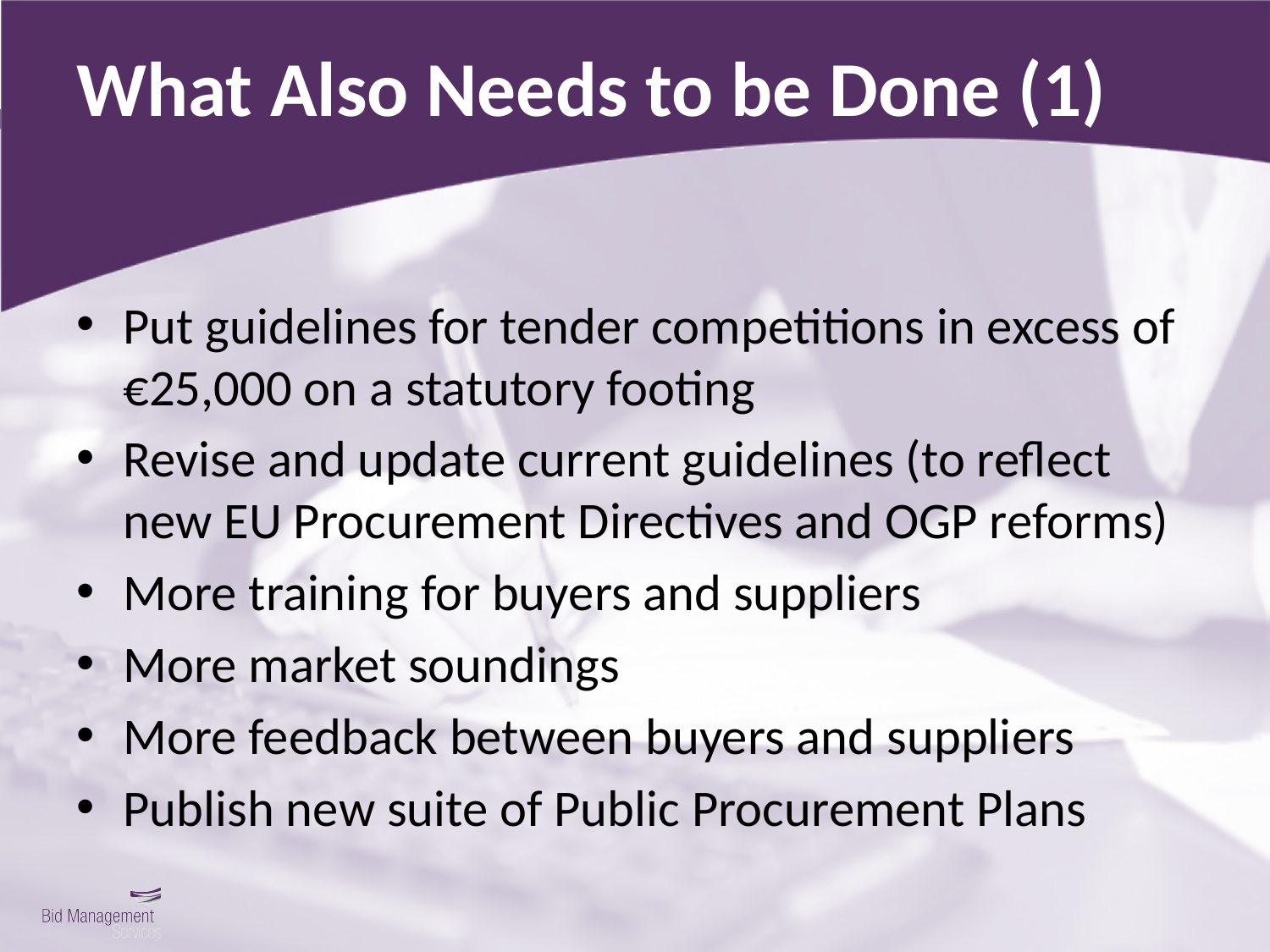

# What Also Needs to be Done (1)
Put guidelines for tender competitions in excess of €25,000 on a statutory footing
Revise and update current guidelines (to reflect new EU Procurement Directives and OGP reforms)
More training for buyers and suppliers
More market soundings
More feedback between buyers and suppliers
Publish new suite of Public Procurement Plans